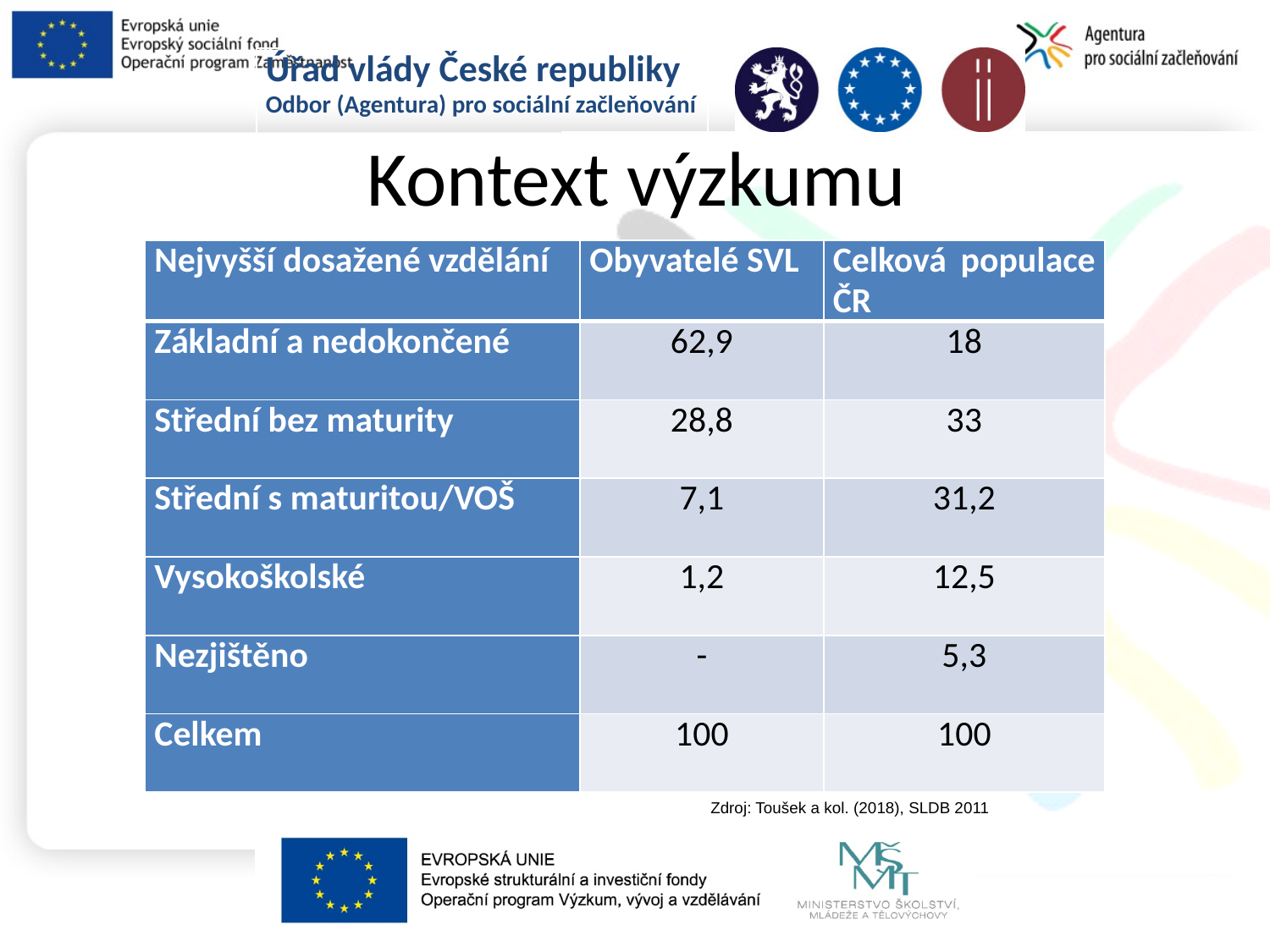

# Kontext výzkumu
| Nejvyšší dosažené vzdělání | Obyvatelé SVL | Celková populace ČR |
| --- | --- | --- |
| Základní a nedokončené | 62,9 | 18 |
| Střední bez maturity | 28,8 | 33 |
| Střední s maturitou/VOŠ | 7,1 | 31,2 |
| Vysokoškolské | 1,2 | 12,5 |
| Nezjištěno | - | 5,3 |
| Celkem | 100 | 100 |
Zdroj: Toušek a kol. (2018), SLDB 2011